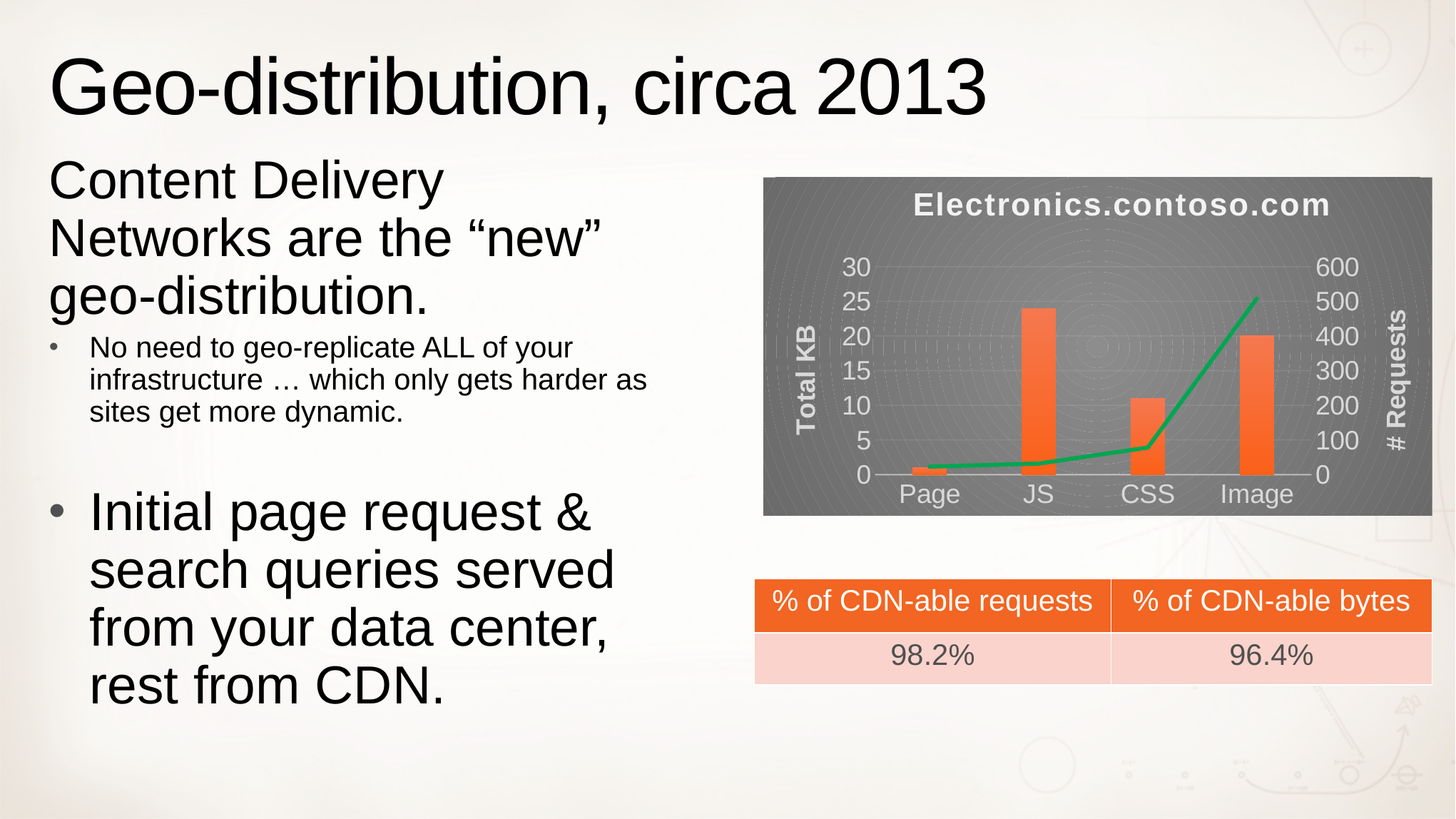

# Geo-distribution, circa 2013
Content Delivery Networks are the “new” geo-distribution.
No need to geo-replicate ALL of your infrastructure … which only gets harder as sites get more dynamic.

Initial page request & search queries served from your data center, rest from CDN.

### Chart: Electronics.contoso.com

| Category | # of requests | Total size of Body (KB) |
|---|---|---|
| Page | 1.0 | 23.0 |
| JS | 24.0 | 32.0 |
| CSS | 11.0 | 78.0 |
| Image | 20.0 | 508.0 |
| % of CDN-able requests | % of CDN-able bytes |
| --- | --- |
| 98.2% | 96.4% |